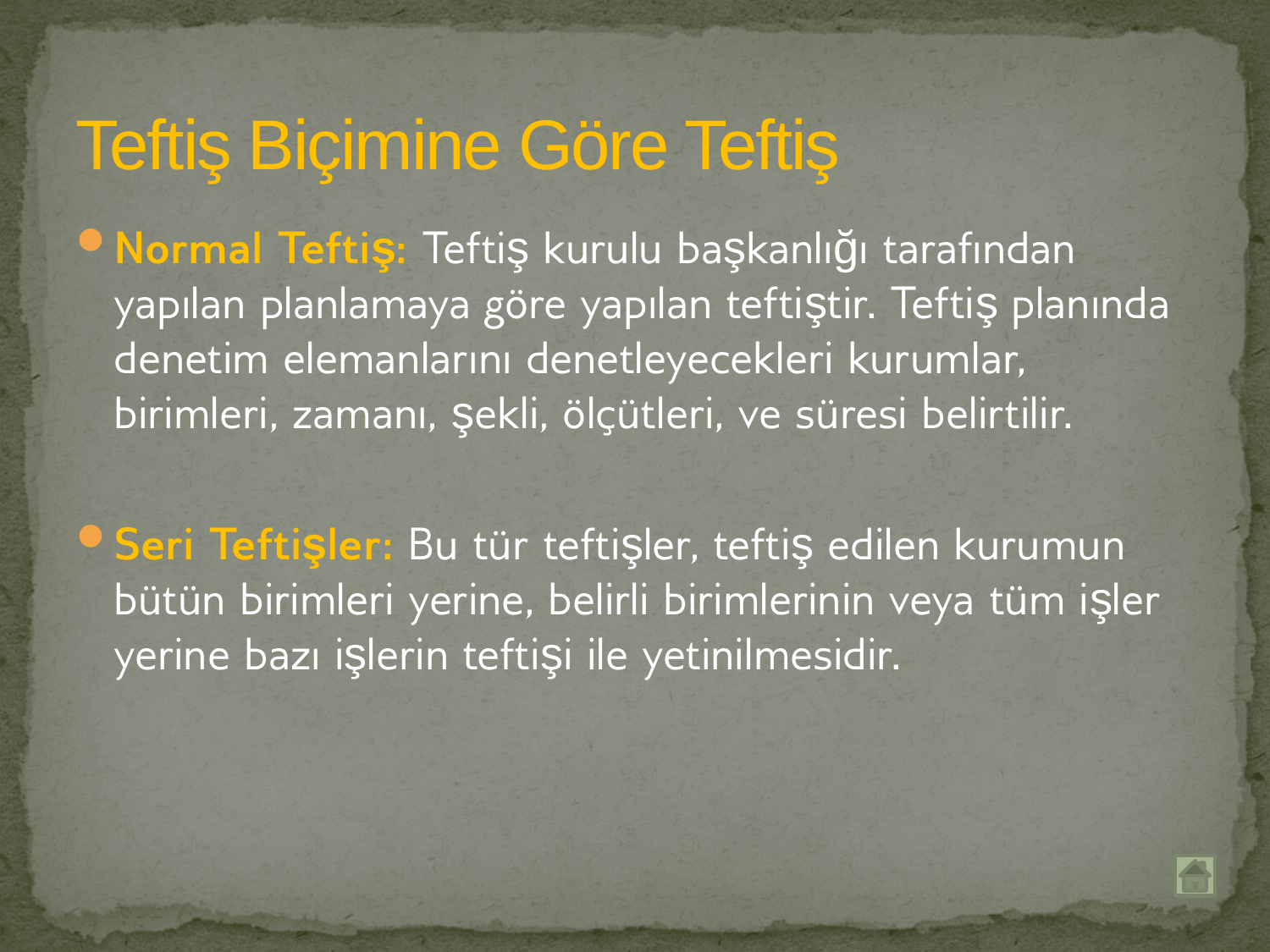

# Teftiş Biçimine Göre Teftiş
Normal Teftiş: Teftiş kurulu başkanlığı tarafından yapılan planlamaya göre yapılan teftiştir. Teftiş planında denetim elemanlarını denetleyecekleri kurumlar, birimleri, zamanı, şekli, ölçütleri, ve süresi belirtilir.

Seri Teftişler: Bu tür teftişler, teftiş edilen kurumun bütün birimleri yerine, belirli birimlerinin veya tüm işler yerine bazı işlerin teftişi ile yetinilmesidir.